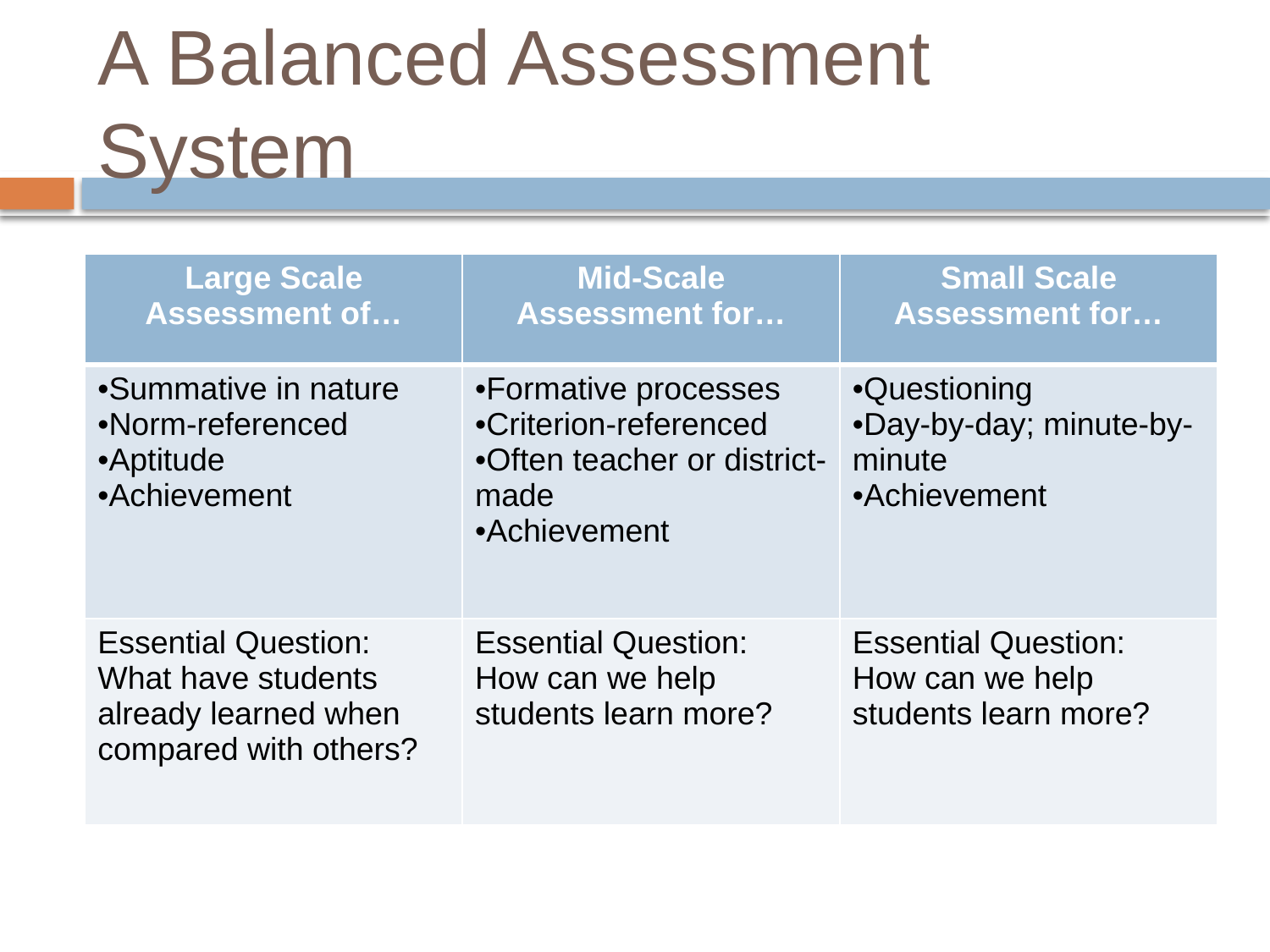

# A Balanced Assessment System
| Large Scale Assessment of… | Mid-Scale Assessment for… | Small Scale Assessment for… |
| --- | --- | --- |
| Summative in nature Norm-referenced Aptitude Achievement | Formative processes Criterion-referenced Often teacher or district-made Achievement | Questioning Day-by-day; minute-by-minute Achievement |
| Essential Question: What have students already learned when compared with others? | Essential Question: How can we help students learn more? | Essential Question: How can we help students learn more? |